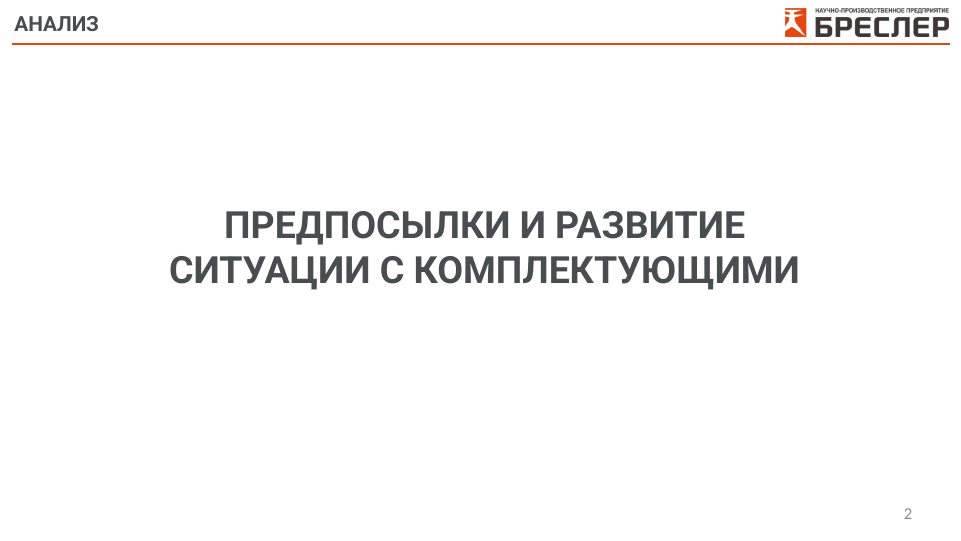

# АНАЛИЗ
ПРЕДПОСЫЛКИ И РАЗВИТИЕ
СИТУАЦИИ С КОМПЛЕКТУЮЩИМИ
2